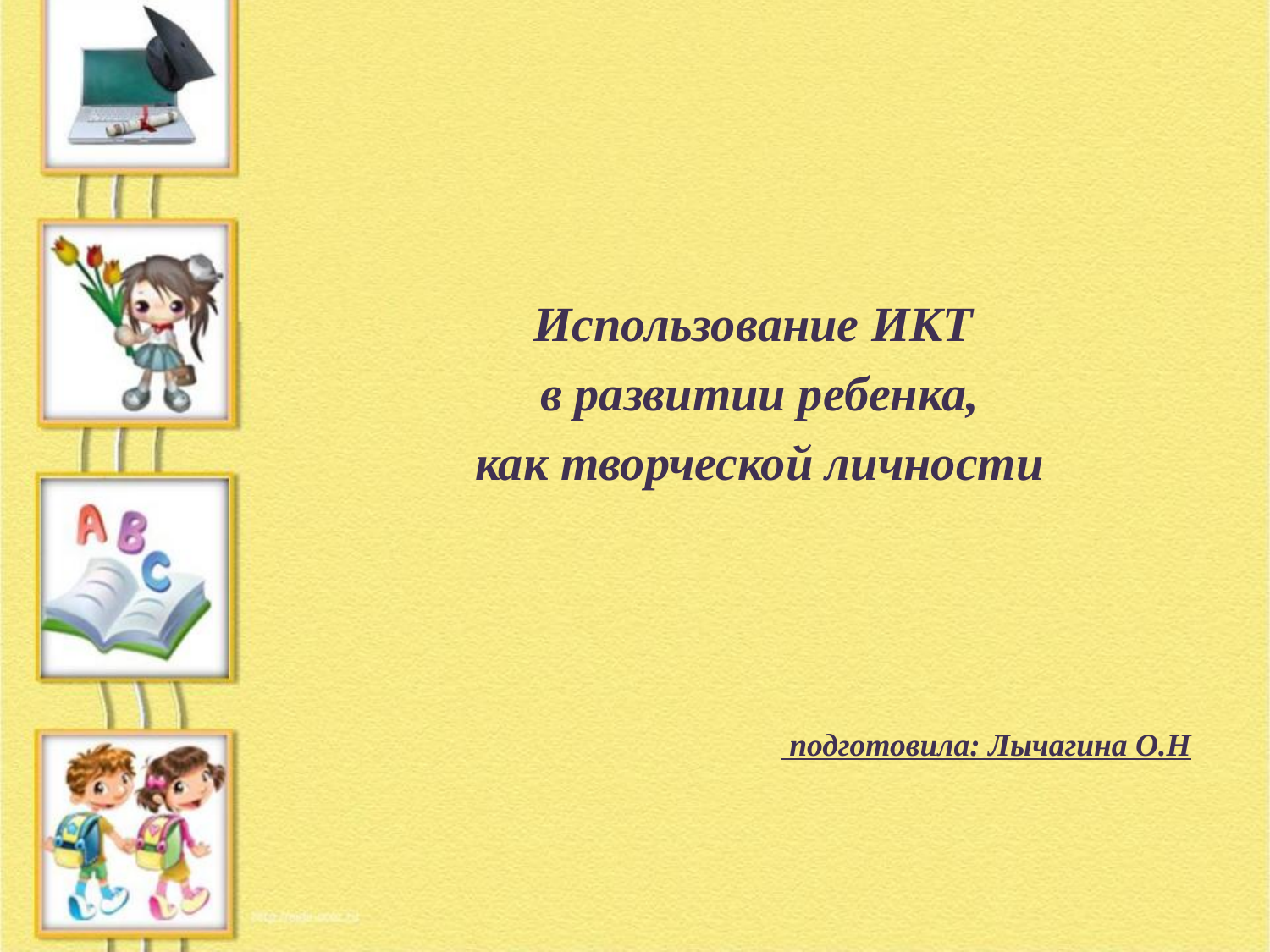

Использование ИКТ
в развитии ребенка,
как творческой личности

          подготовила: Лычагина О.Н
#